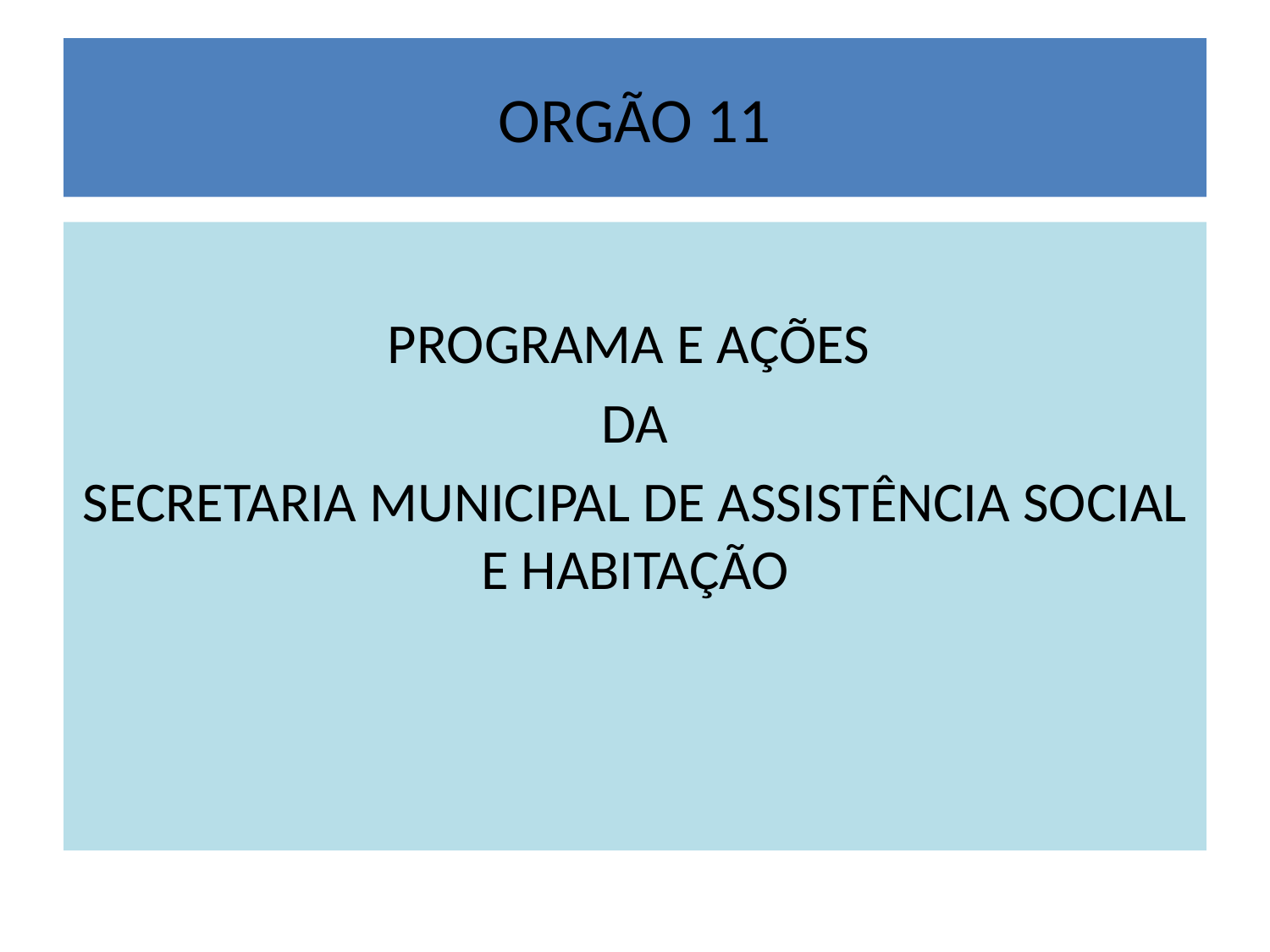

# ORGÃO 11

PROGRAMA E AÇÕES
DA
SECRETARIA MUNICIPAL DE ASSISTÊNCIA SOCIAL E HABITAÇÃO